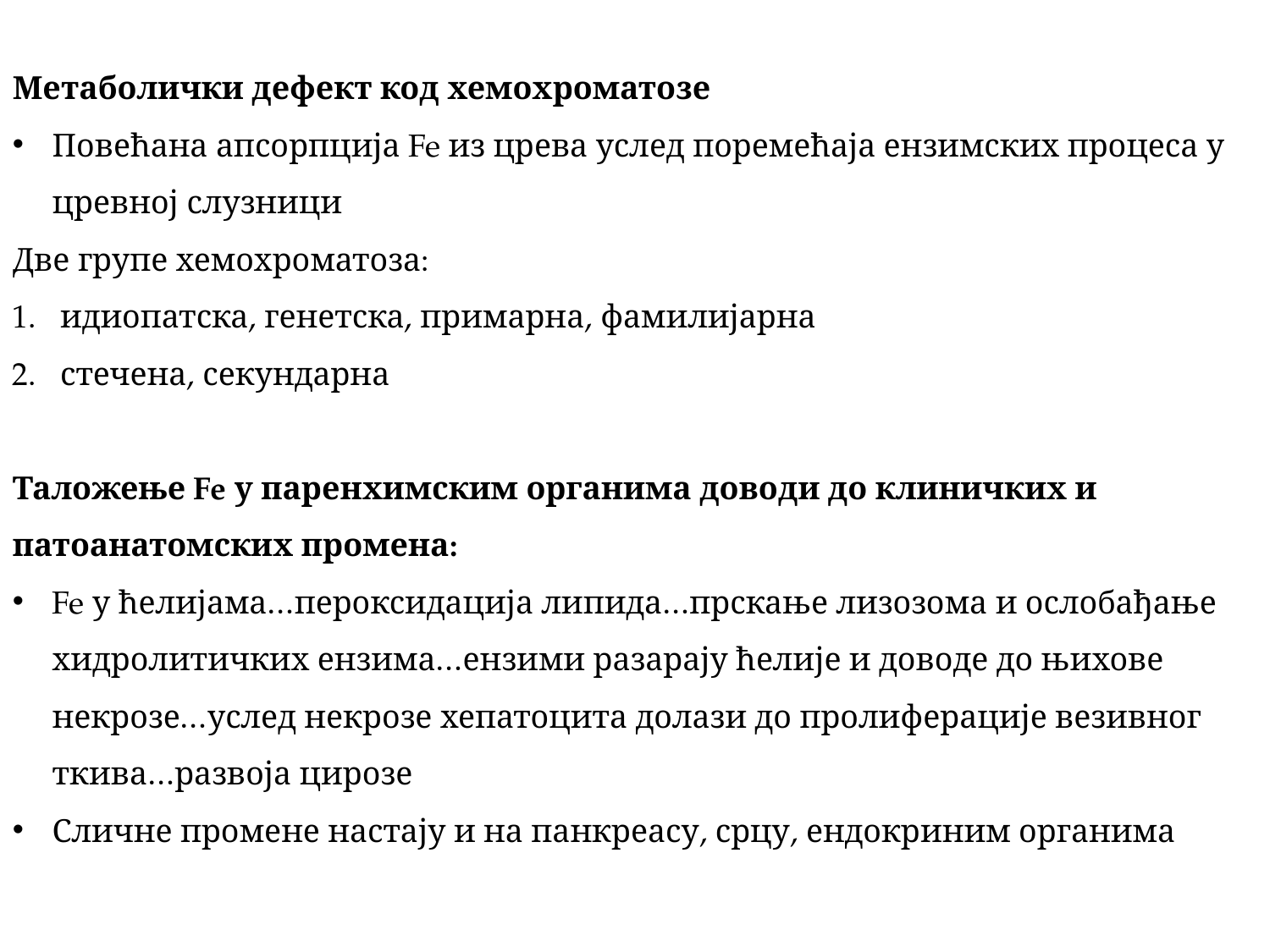

Метаболички дефект код хемохроматозе
Повећана апсорпција Fe из црева услед поремећаја ензимских процеса у цревној слузници
Две групе хемохроматоза:
идиопатска, генетска, примарна, фамилијарна
стечена, секундарна

Таложење Fe у паренхимским органима доводи до клиничких и патоанатомских промена:
Fe у ћелијама…пероксидација липида…прскање лизозома и ослобађање хидролитичких ензима…ензими разарају ћелије и доводе до њихове некрозе…услед некрозе хепатоцита долази до пролиферације везивног ткива…развоја цирозе
Сличне промене настају и на панкреасу, срцу, ендокриним органима